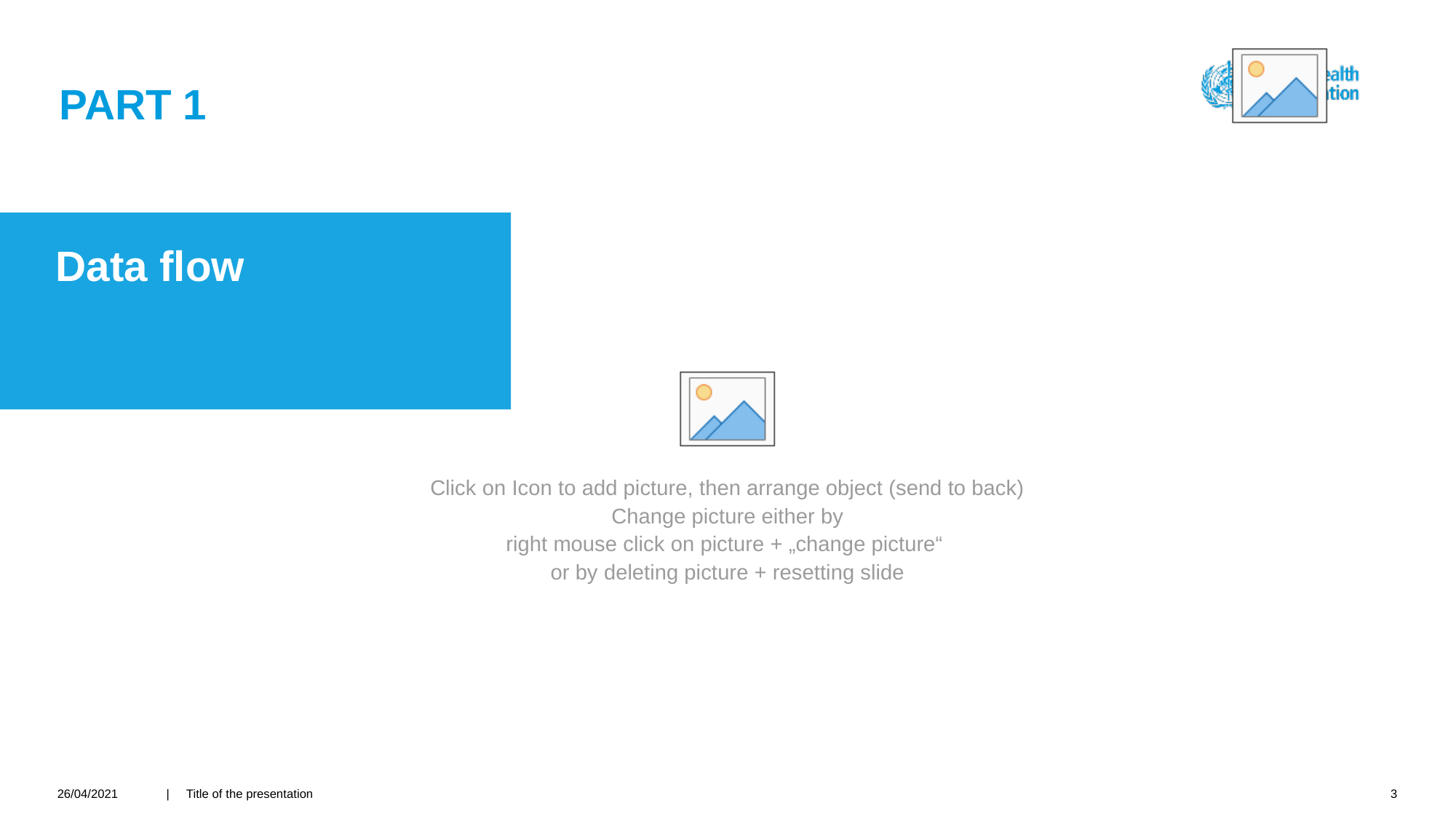

# PART 1

Data flow

26/04/2021
|     Title of the presentation
3